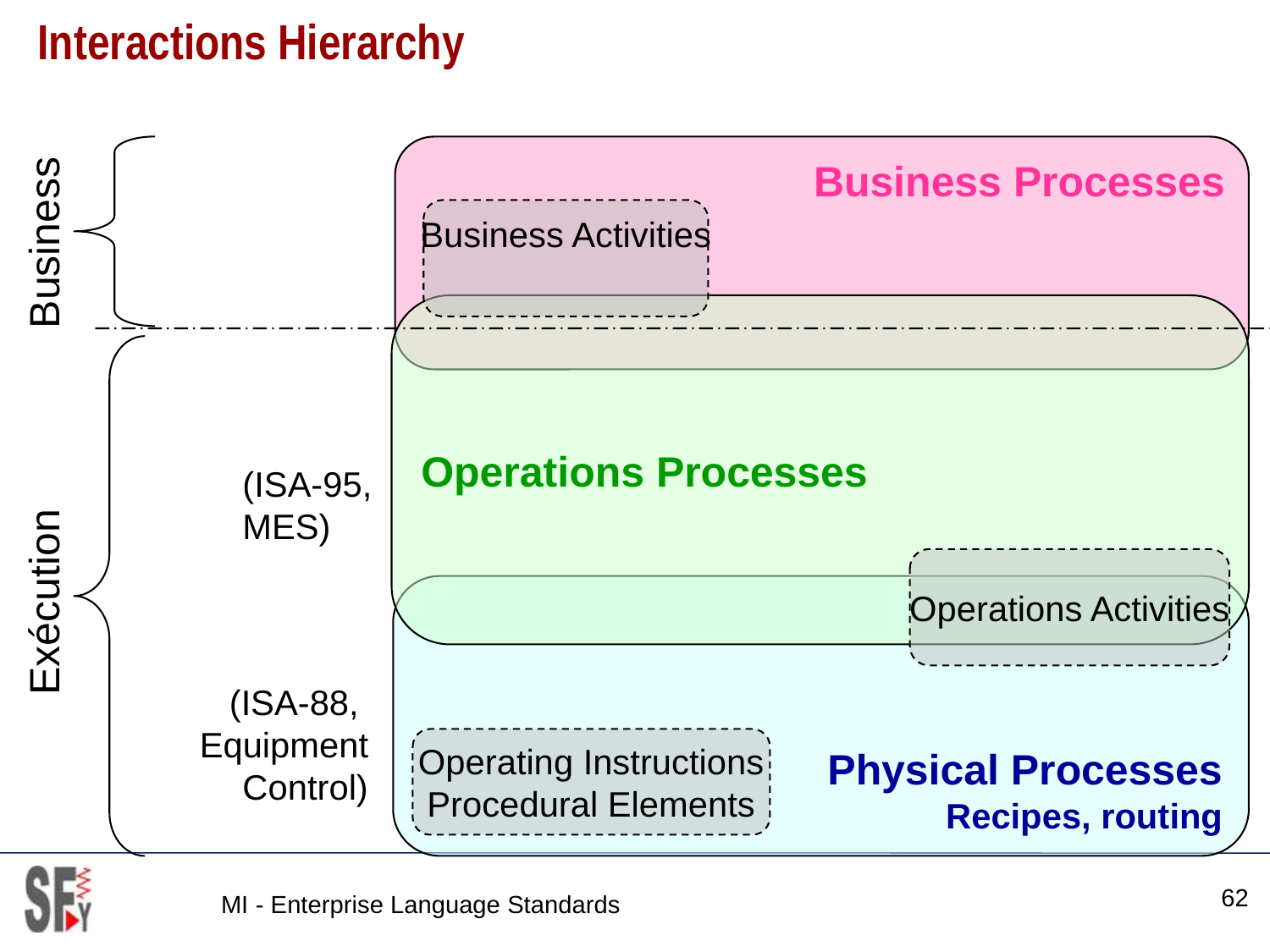

# Interactions Hierarchy

Business Processes
Business Activities
Business
Operations Processes

(ISA-95,
MES)
Operations Activities
Exécution
Physical Processes
Recipes, routing
(ISA-88,
Equipment
Control)
Operating Instructions
Procedural Elements
62
MI - Enterprise Language Standards